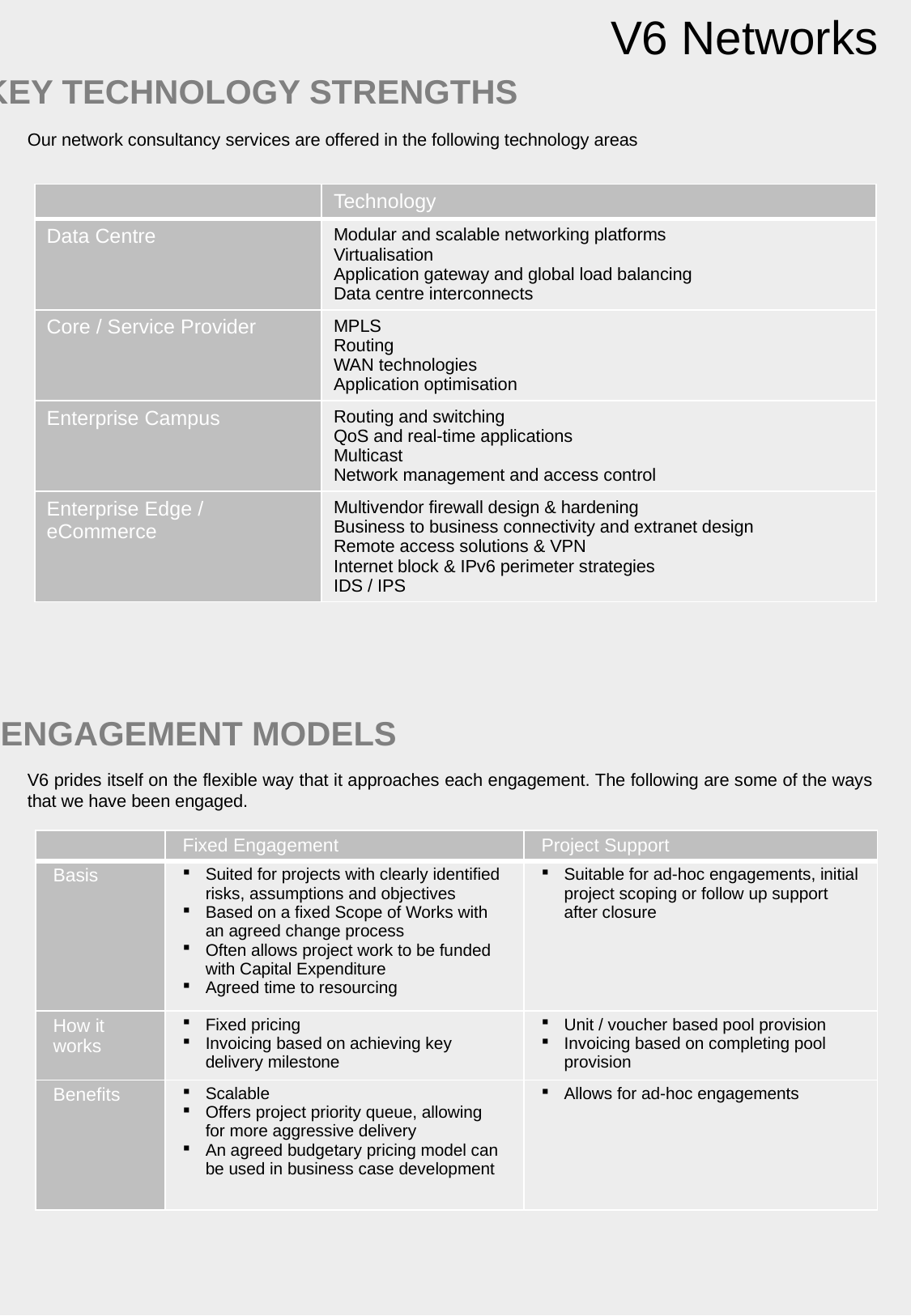

Key Technology Strengths

Our network consultancy services are offered in the following technology areas
|  | Technology |
| --- | --- |
| Data Centre | Modular and scalable networking platforms Virtualisation Application gateway and global load balancing Data centre interconnects |
| Core / Service Provider | MPLS Routing WAN technologies Application optimisation |
| Enterprise Campus | Routing and switching QoS and real-time applications Multicast Network management and access control |
| Enterprise Edge / eCommerce | Multivendor firewall design & hardening Business to business connectivity and extranet design Remote access solutions & VPN Internet block & IPv6 perimeter strategies IDS / IPS |
Engagement Models
V6 prides itself on the flexible way that it approaches each engagement. The following are some of the ways that we have been engaged.
|  | Fixed Engagement | Project Support |
| --- | --- | --- |
| Basis | Suited for projects with clearly identified risks, assumptions and objectives Based on a fixed Scope of Works with an agreed change process Often allows project work to be funded with Capital Expenditure Agreed time to resourcing | Suitable for ad-hoc engagements, initial project scoping or follow up support after closure |
| How it works | Fixed pricing Invoicing based on achieving key delivery milestone | Unit / voucher based pool provision Invoicing based on completing pool provision |
| Benefits | Scalable Offers project priority queue, allowing for more aggressive delivery An agreed budgetary pricing model can be used in business case development | Allows for ad-hoc engagements |